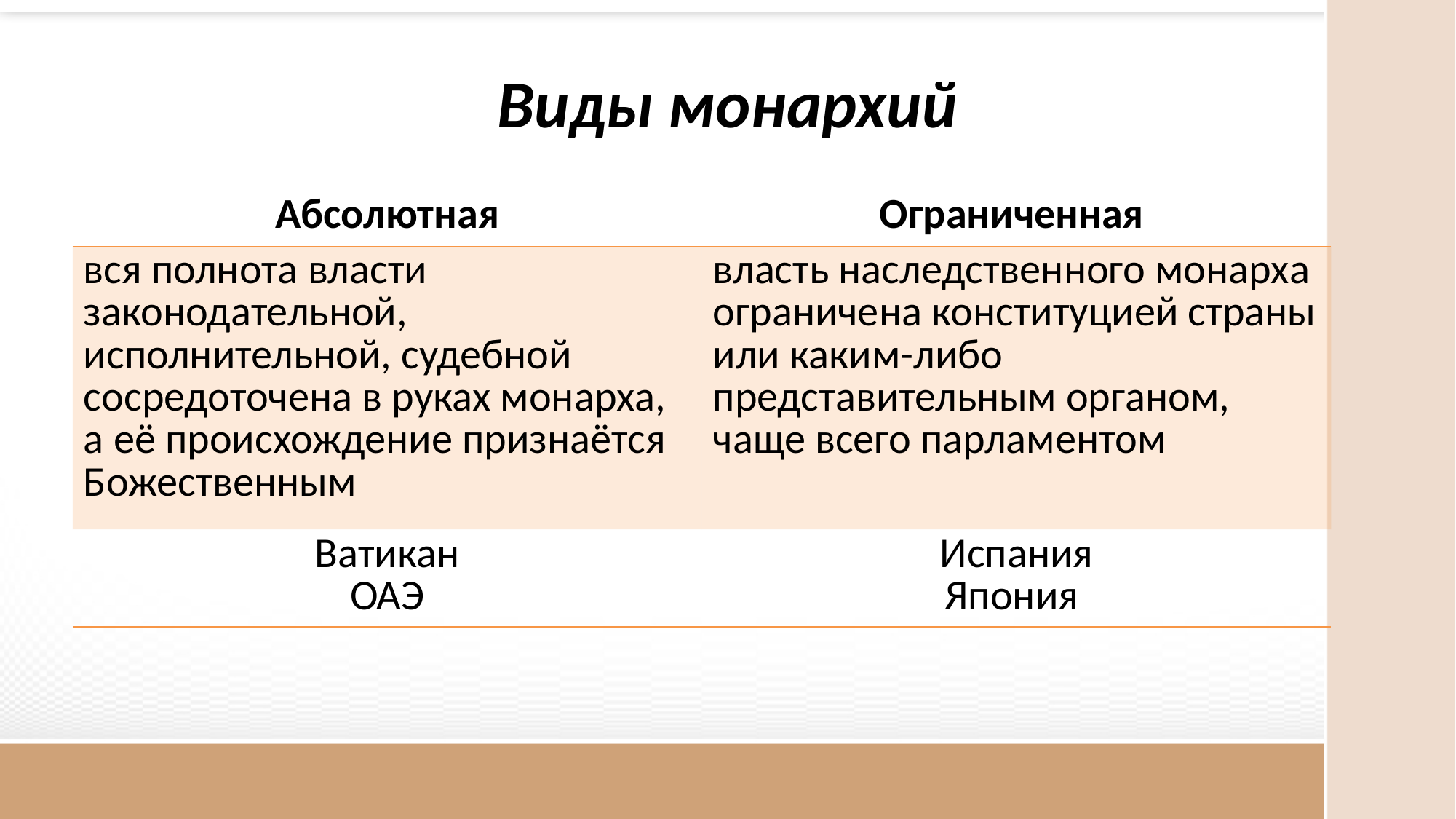

# Виды монархий
| Абсолютная | Ограниченная |
| --- | --- |
| вся полнота власти законодательной, исполнительной, судебной сосредоточена в руках монарха, а её происхождение признаётся Божественным | власть наследственного монарха ограничена конституцией страны или каким-либо представительным органом, чаще всего парламентом |
| Ватикан ОАЭ | Испания Япония |